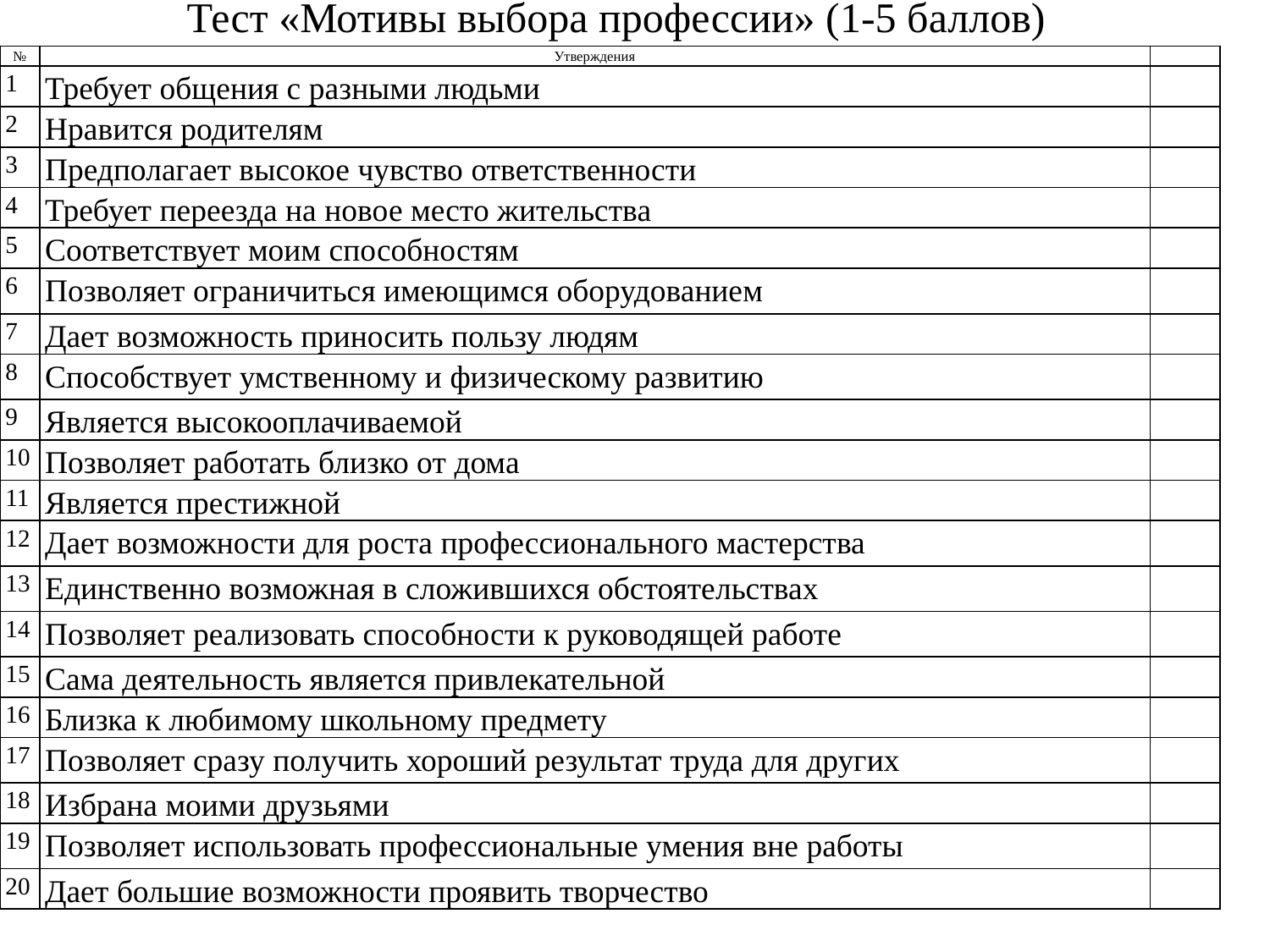

# Тест «Мотивы выбора профессии» (1-5 баллов)
| № | Утверждения |  |
| --- | --- | --- |
| 1 | Требует общения с разными людьми |  |
| 2 | Нравится родителям |  |
| 3 | Предполагает высокое чувство ответственности |  |
| 4 | Требует переезда на новое место жительства |  |
| 5 | Соответствует моим способностям |  |
| 6 | Позволяет ограничиться имеющимся оборудованием |  |
| 7 | Дает возможность приносить пользу людям |  |
| 8 | Способствует умственному и физическому развитию |  |
| 9 | Является высокооплачиваемой |  |
| 10 | Позволяет работать близко от дома |  |
| 11 | Является престижной |  |
| 12 | Дает возможности для роста профессионального мастерства |  |
| 13 | Единственно возможная в сложившихся обстоятельствах |  |
| 14 | Позволяет реализовать способности к руководящей работе |  |
| 15 | Сама деятельность является привлекательной |  |
| 16 | Близка к любимому школьному предмету |  |
| 17 | Позволяет сразу получить хороший результат труда для других |  |
| 18 | Избрана моими друзьями |  |
| 19 | Позволяет использовать профессиональные умения вне работы |  |
| 20 | Дает большие возможности проявить творчество |  |